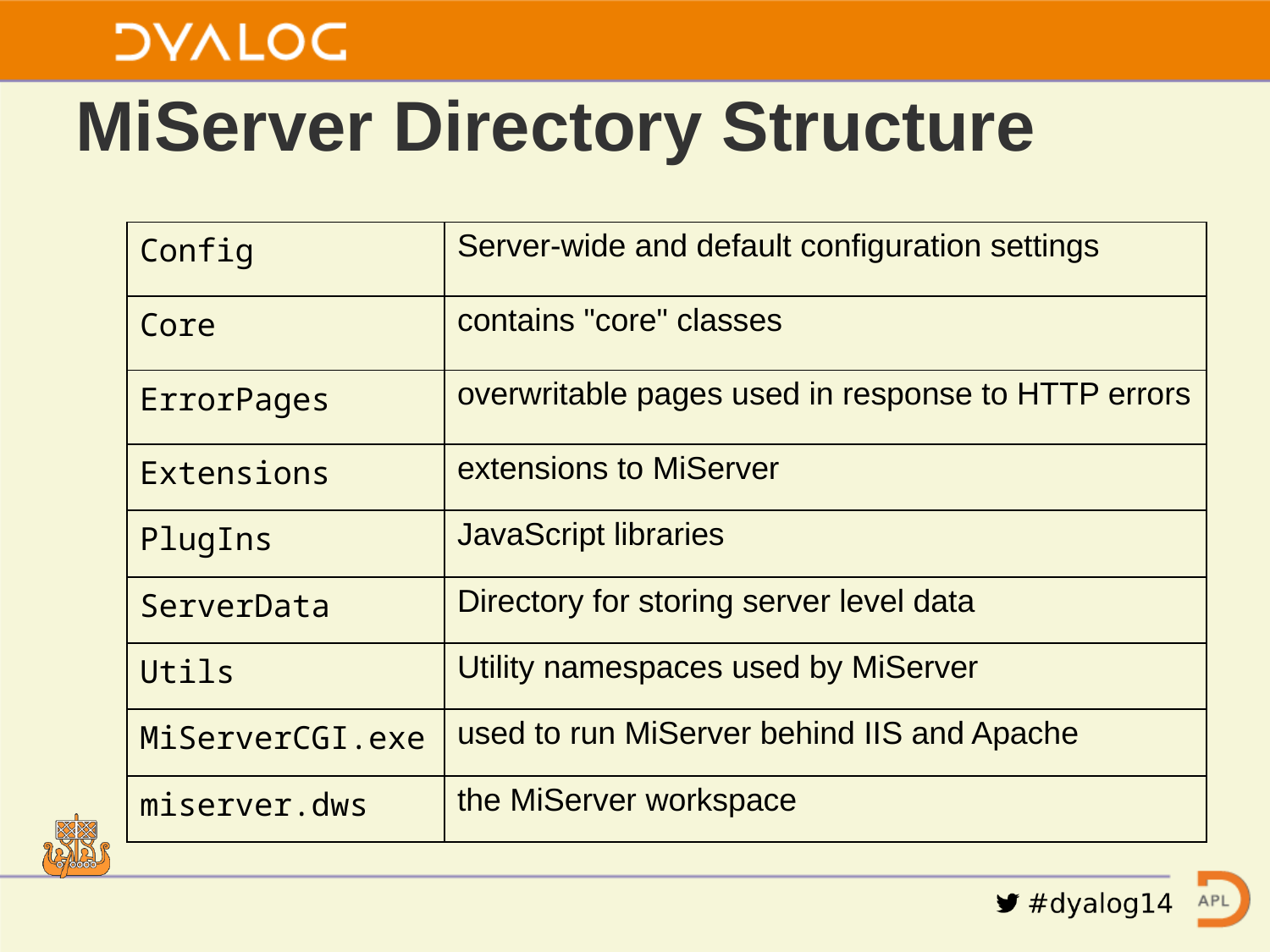

# MiServer Directory Structure
| Config | Server-wide and default configuration settings |
| --- | --- |
| Core | contains "core" classes |
| ErrorPages | overwritable pages used in response to HTTP errors |
| Extensions | extensions to MiServer |
| PlugIns | JavaScript libraries |
| ServerData | Directory for storing server level data |
| Utils | Utility namespaces used by MiServer |
| MiServerCGI.exe | used to run MiServer behind IIS and Apache |
| miserver.dws | the MiServer workspace |